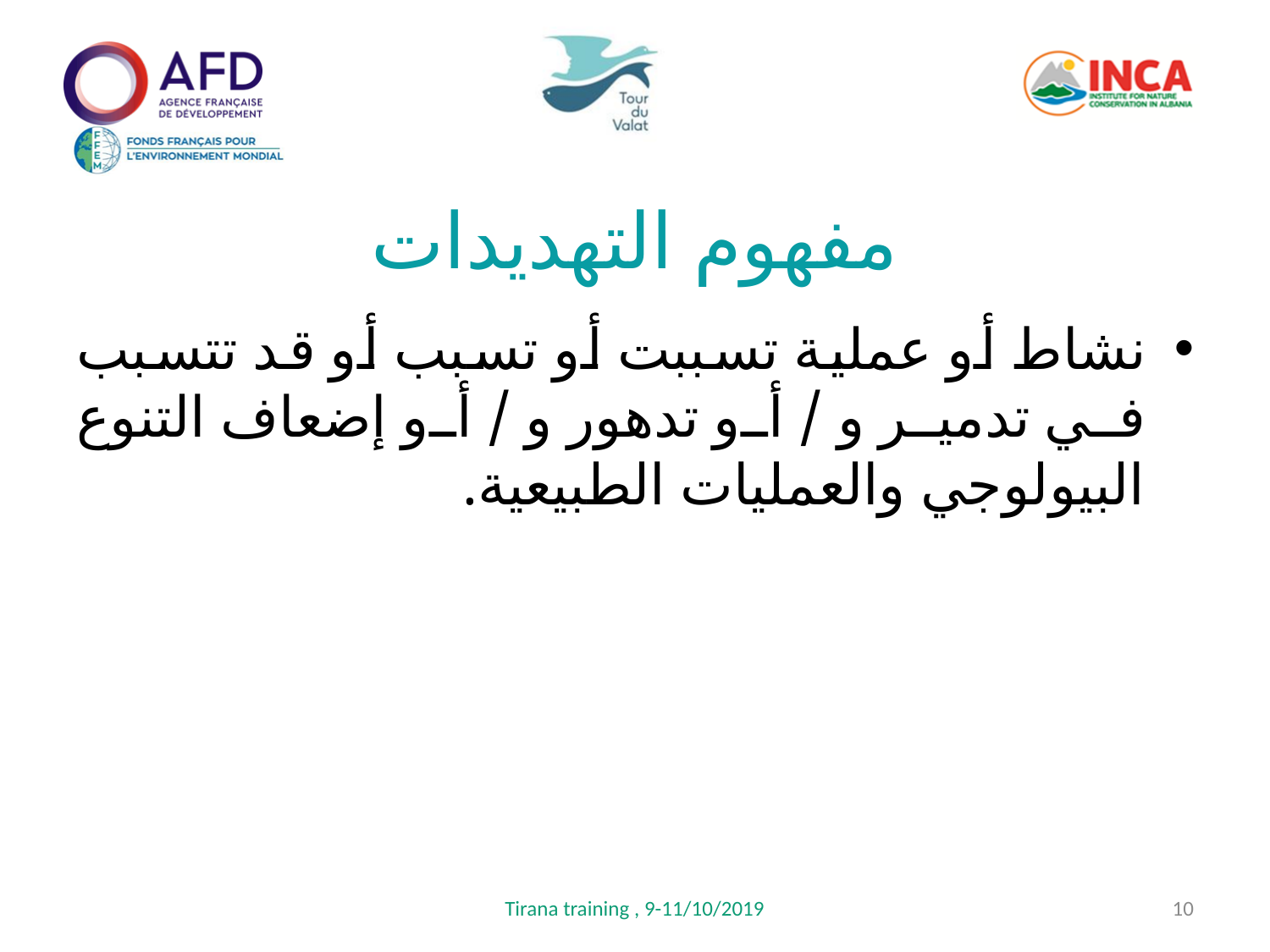

# مفهوم التهديدات
نشاط أو عملية تسببت أو تسبب أو قد تتسبب في تدمير و / أو تدهور و / أو إضعاف التنوع البيولوجي والعمليات الطبيعية.
Tirana training , 9-11/10/2019
10